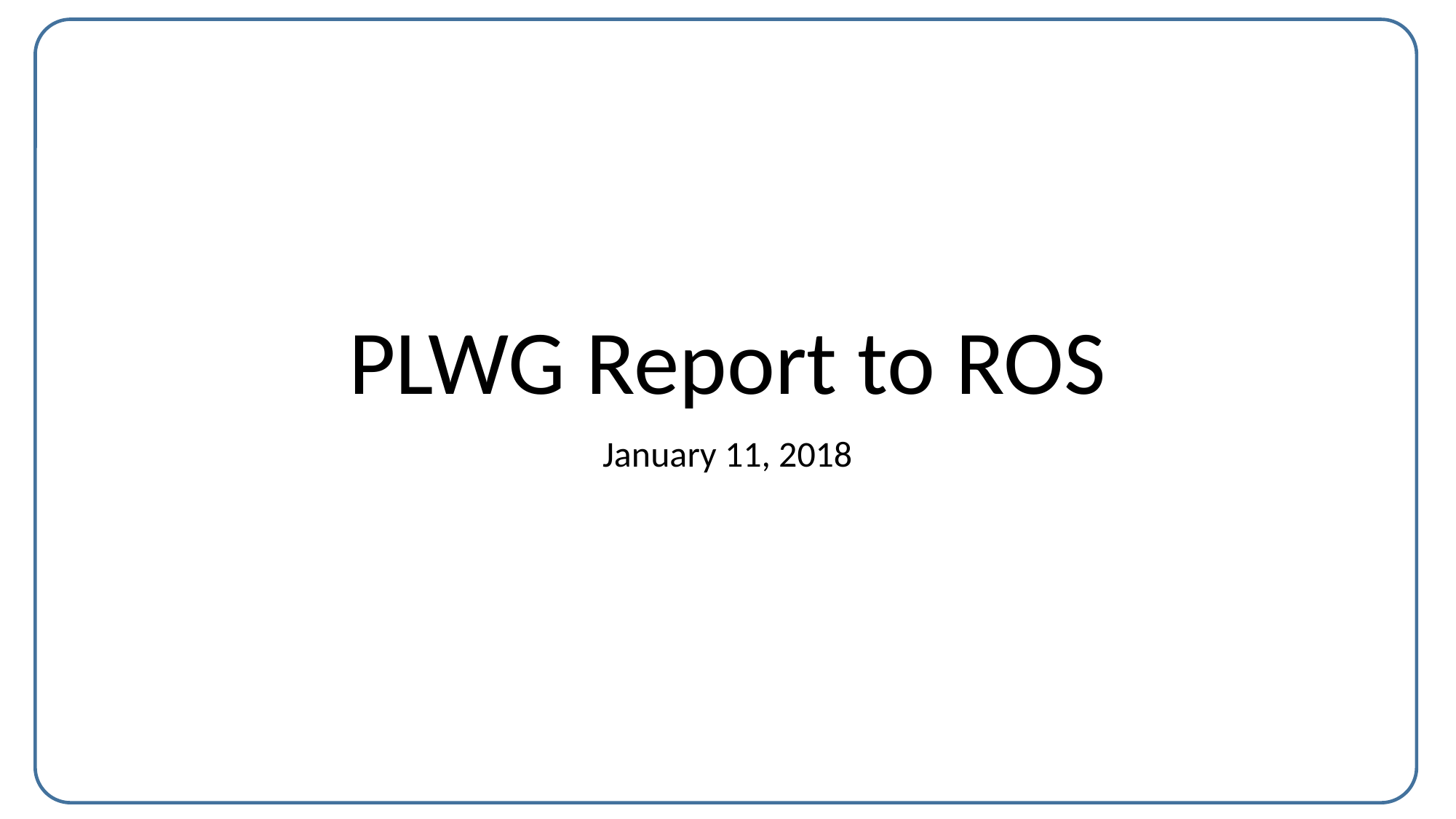

# PLWG Report to ROS
January 11, 2018